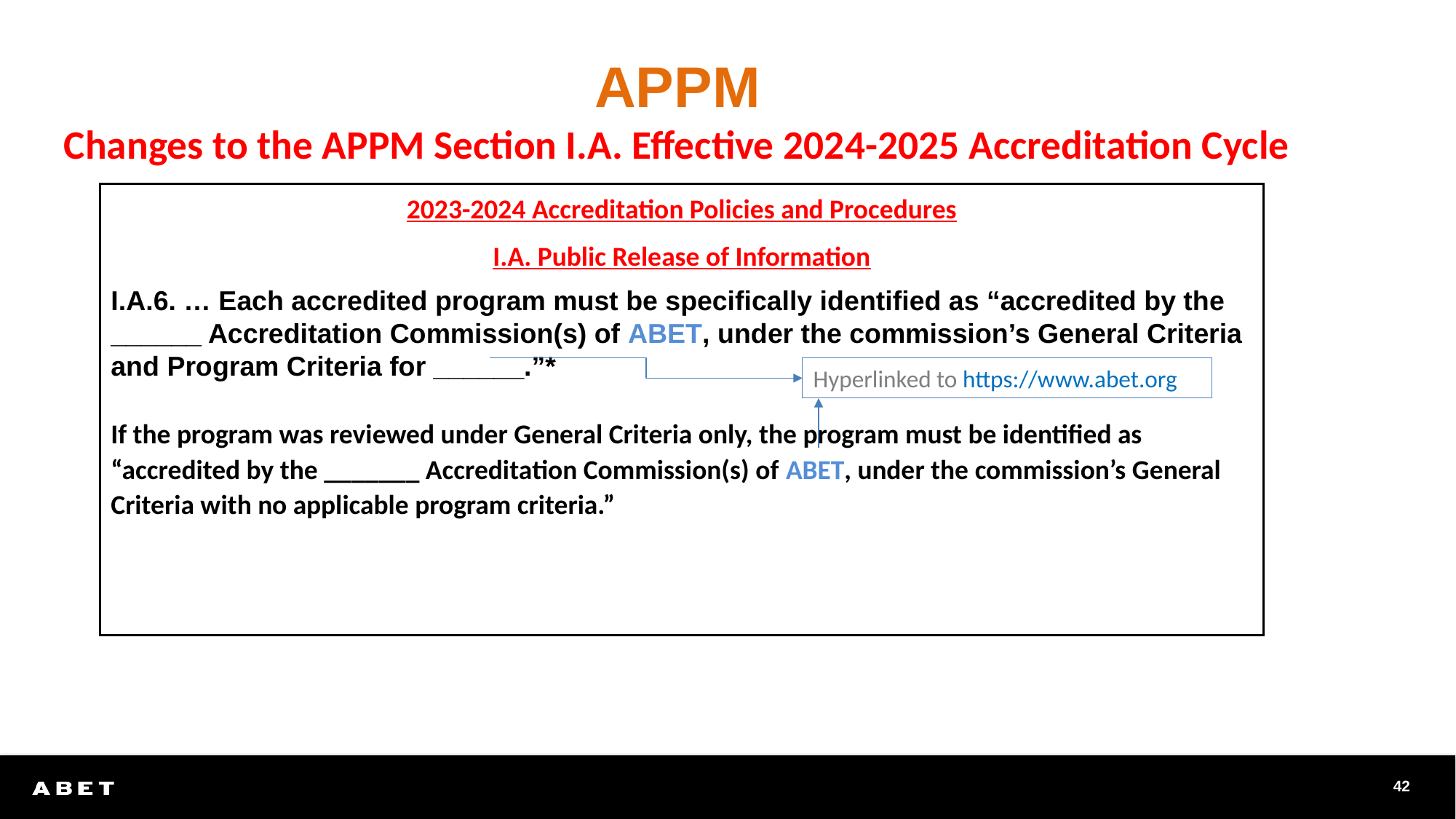

# APPM Changes to the APPM Section I.A. Effective 2024-2025 Accreditation Cycle
2023-2024 Accreditation Policies and Procedures
I.A. Public Release of Information
I.A.6. … Each accredited program must be specifically identified as “accredited by the ______ Accreditation Commission(s) of ABET, under the commission’s General Criteria and Program Criteria for ______.”*

If the program was reviewed under General Criteria only, the program must be identified as “accredited by the _______ Accreditation Commission(s) of ABET, under the commission’s General Criteria with no applicable program criteria.”

Hyperlinked to https://www.abet.org